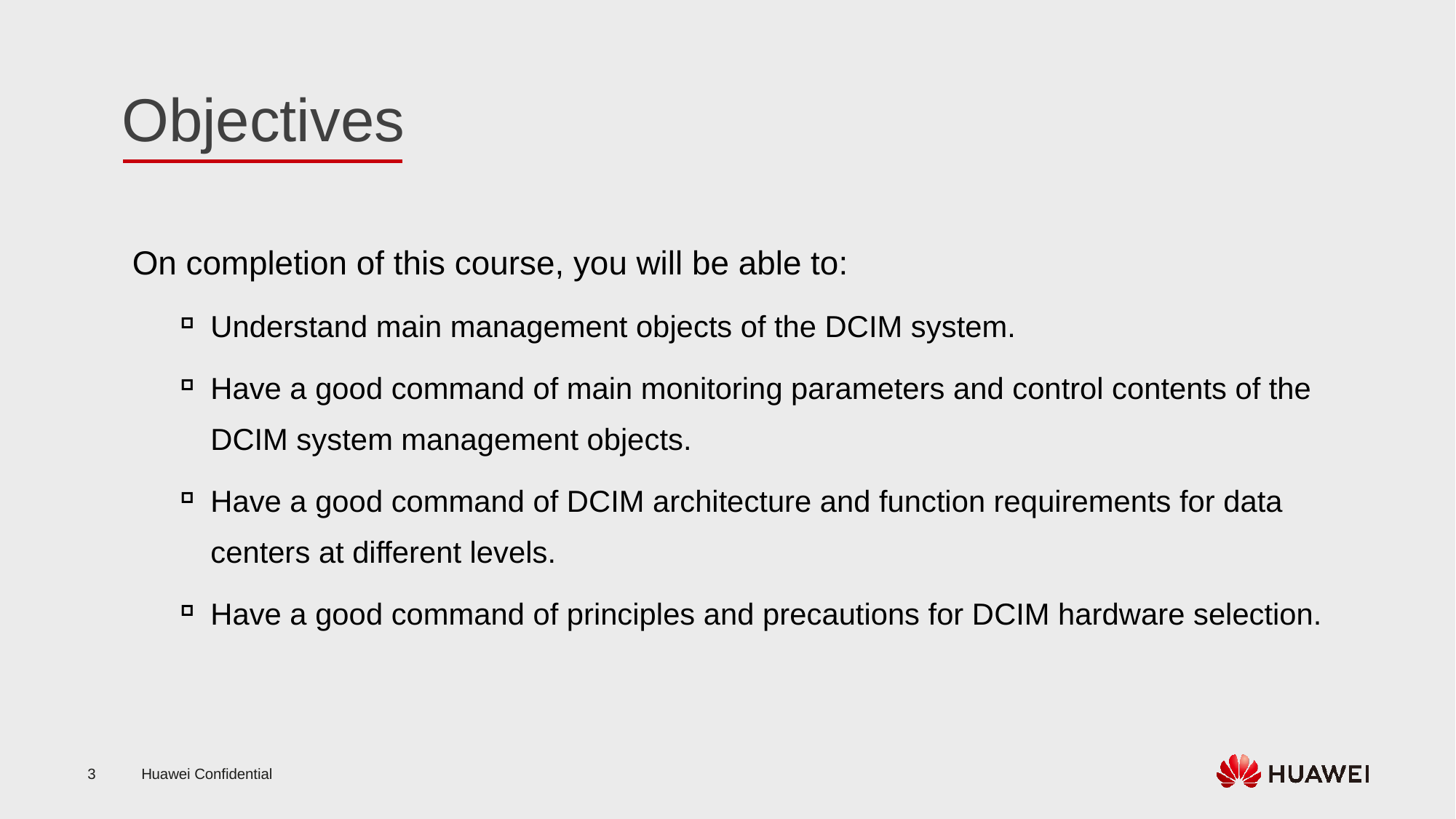

On completion of this course, you will be able to:
Understand main management objects of the DCIM system.
Have a good command of main monitoring parameters and control contents of the DCIM system management objects.
Have a good command of DCIM architecture and function requirements for data centers at different levels.
Have a good command of principles and precautions for DCIM hardware selection.